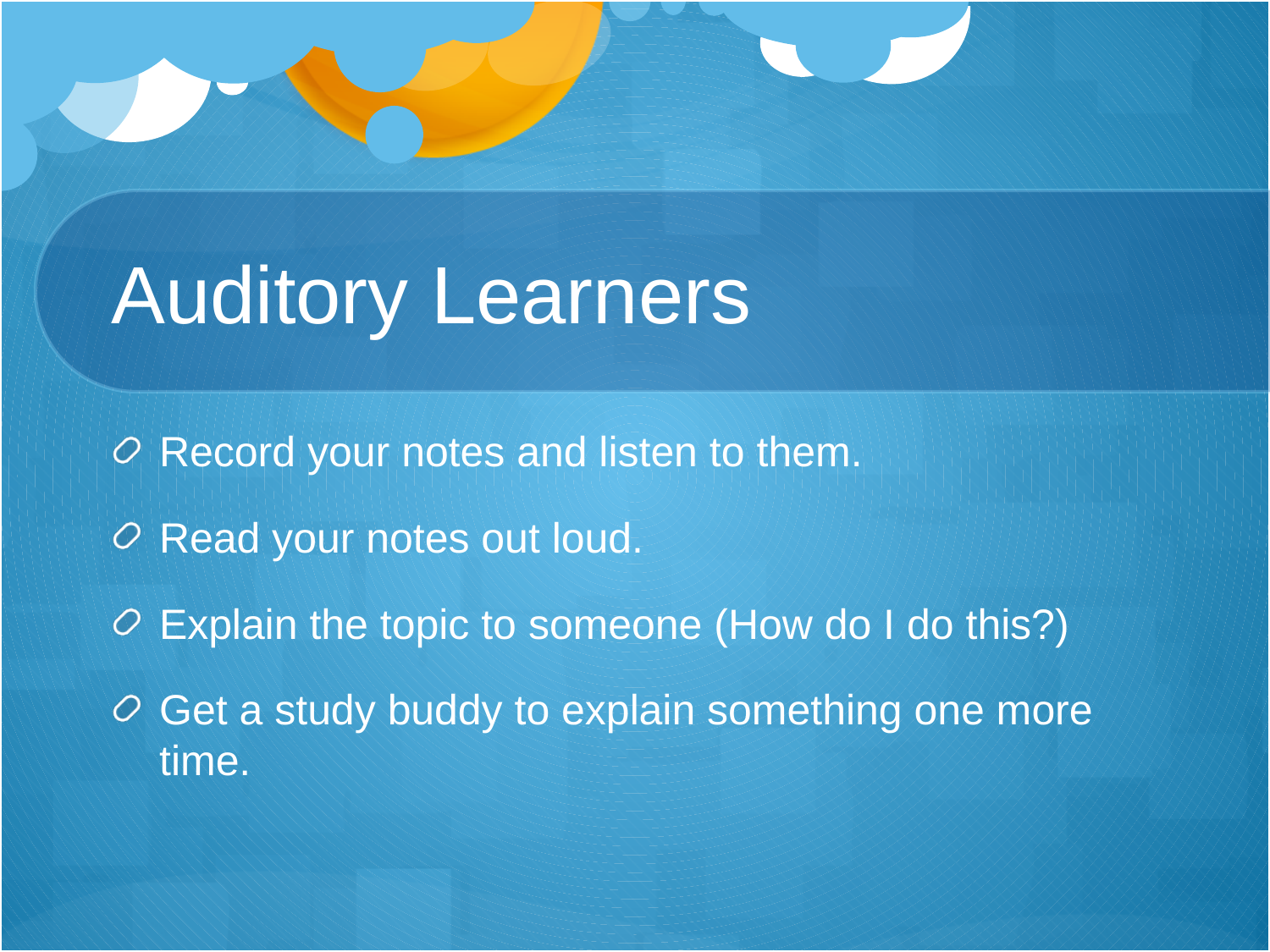

# Auditory Learners
Record your notes and listen to them.
Read your notes out loud.
Explain the topic to someone (How do I do this?)
Get a study buddy to explain something one more time.